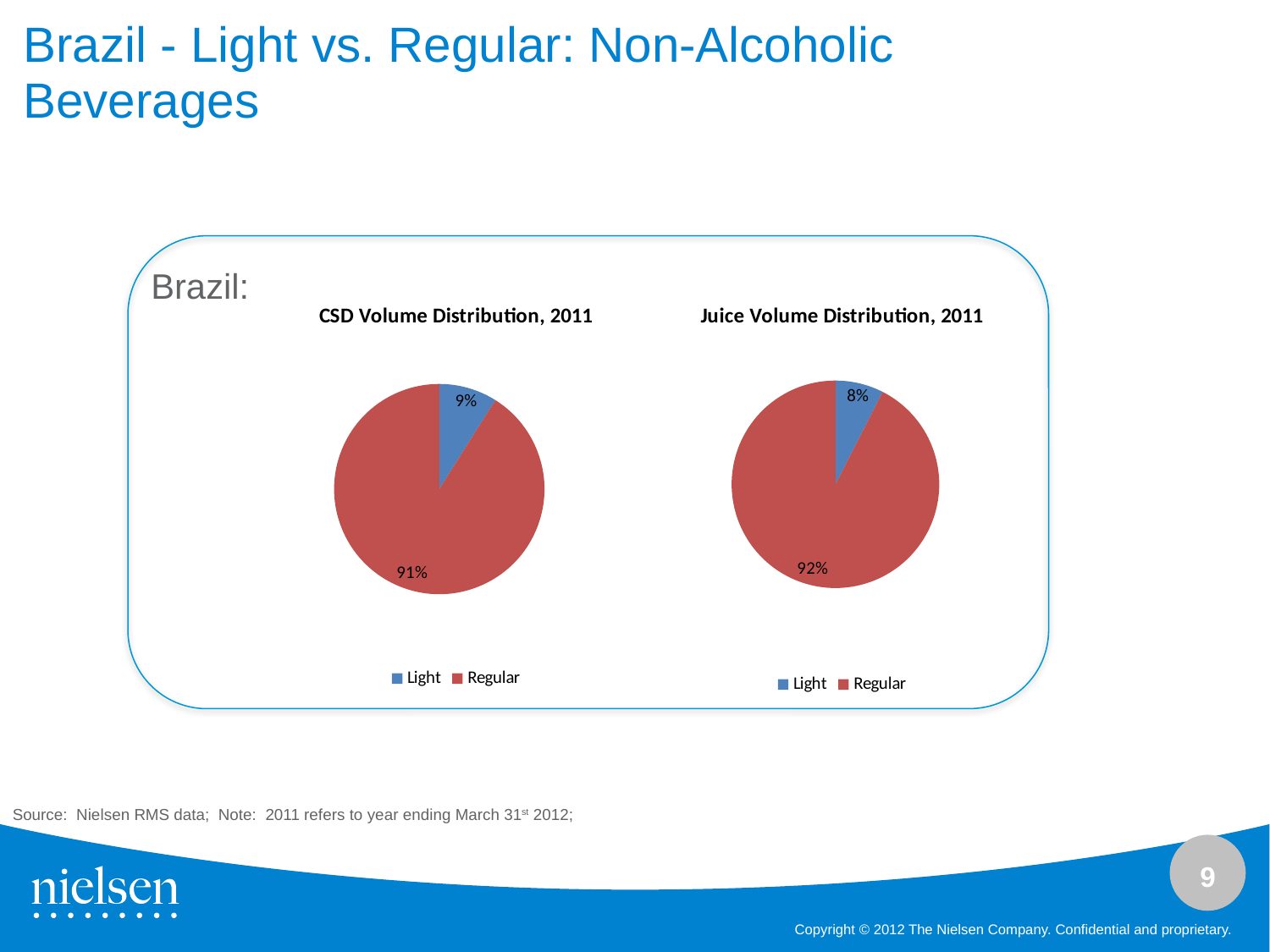

# Brazil - Light vs. Regular: Non-Alcoholic Beverages

Brazil:

### Chart: CSD Volume Distribution, 2011

| Category |  |
|---|---|
| Light | 0.08945746249006482 |
| Regular | 0.9105425375099363 |

### Chart: Juice Volume Distribution, 2011

| Category |  |
|---|---|
| Light | 0.07527687613077556 |
| Regular | 0.9247231238692245 |
Source:  Nielsen RMS data;  Note:  2011 refers to year ending March 31st 2012;